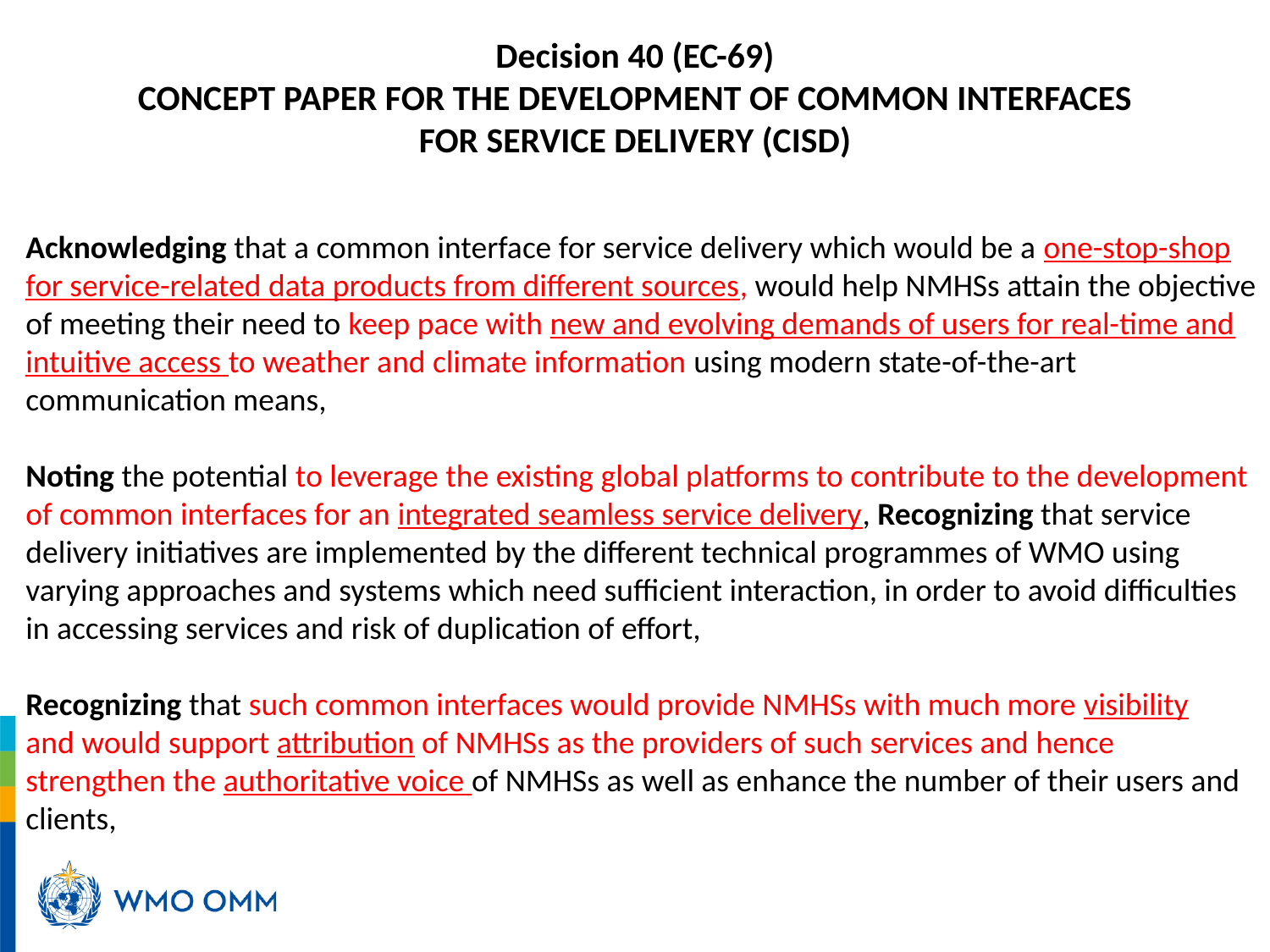

# Decision 40 (EC-69) CONCEPT PAPER FOR THE DEVELOPMENT OF COMMON INTERFACES FOR SERVICE DELIVERY (CISD)

Acknowledging that a common interface for service delivery which would be a one-stop-shop
for service-related data products from different sources, would help NMHSs attain the objective
of meeting their need to keep pace with new and evolving demands of users for real-time and
intuitive access to weather and climate information using modern state-of-the-art
communication means,

Noting the potential to leverage the existing global platforms to contribute to the development
of common interfaces for an integrated seamless service delivery, Recognizing that service
delivery initiatives are implemented by the different technical programmes of WMO using
varying approaches and systems which need sufficient interaction, in order to avoid difficulties
in accessing services and risk of duplication of effort,

Recognizing that such common interfaces would provide NMHSs with much more visibility
and would support attribution of NMHSs as the providers of such services and hence
strengthen the authoritative voice of NMHSs as well as enhance the number of their users and
clients,